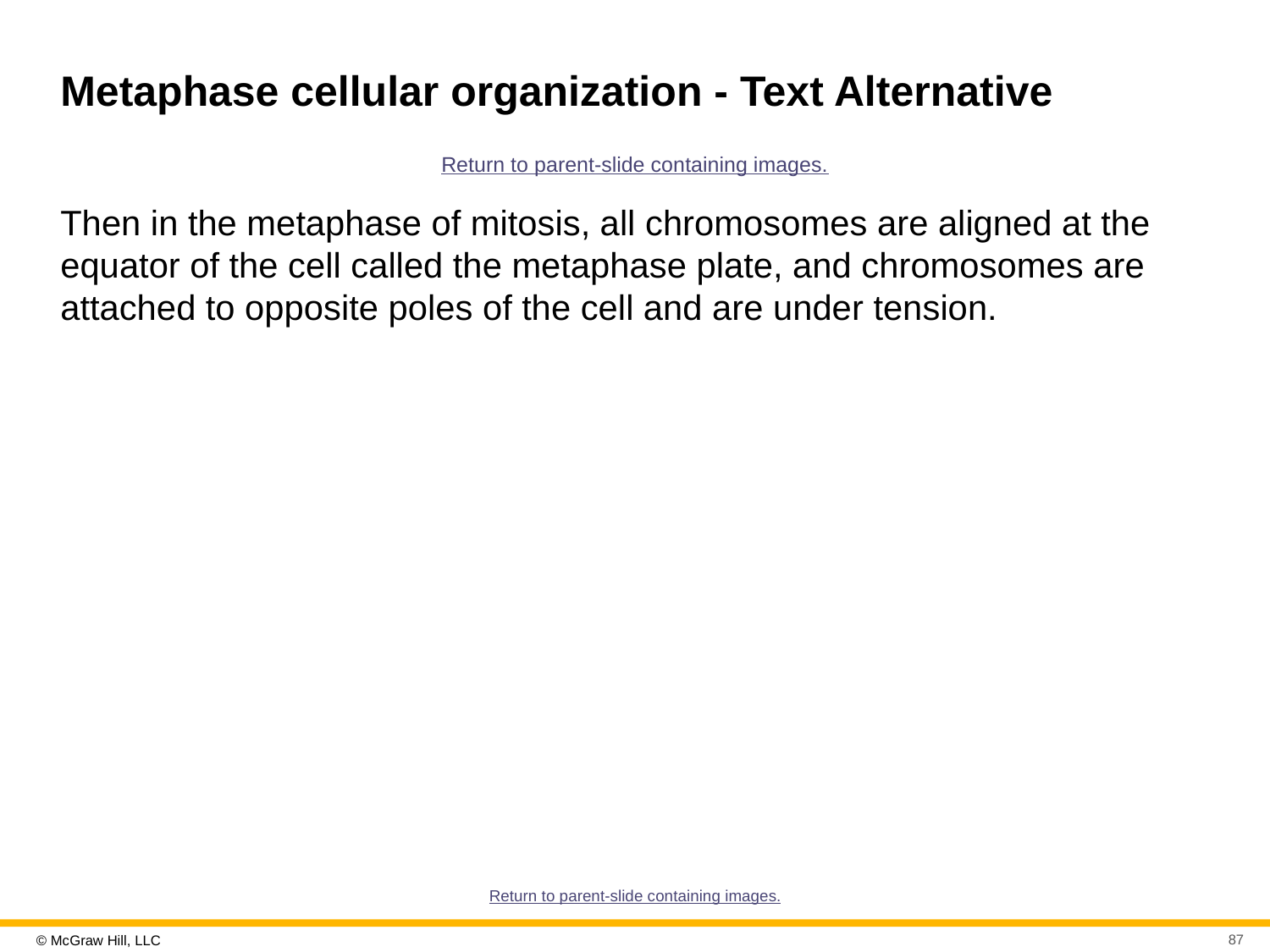

# Metaphase cellular organization - Text Alternative
Return to parent-slide containing images.
Then in the metaphase of mitosis, all chromosomes are aligned at the equator of the cell called the metaphase plate, and chromosomes are attached to opposite poles of the cell and are under tension.
Return to parent-slide containing images.
87